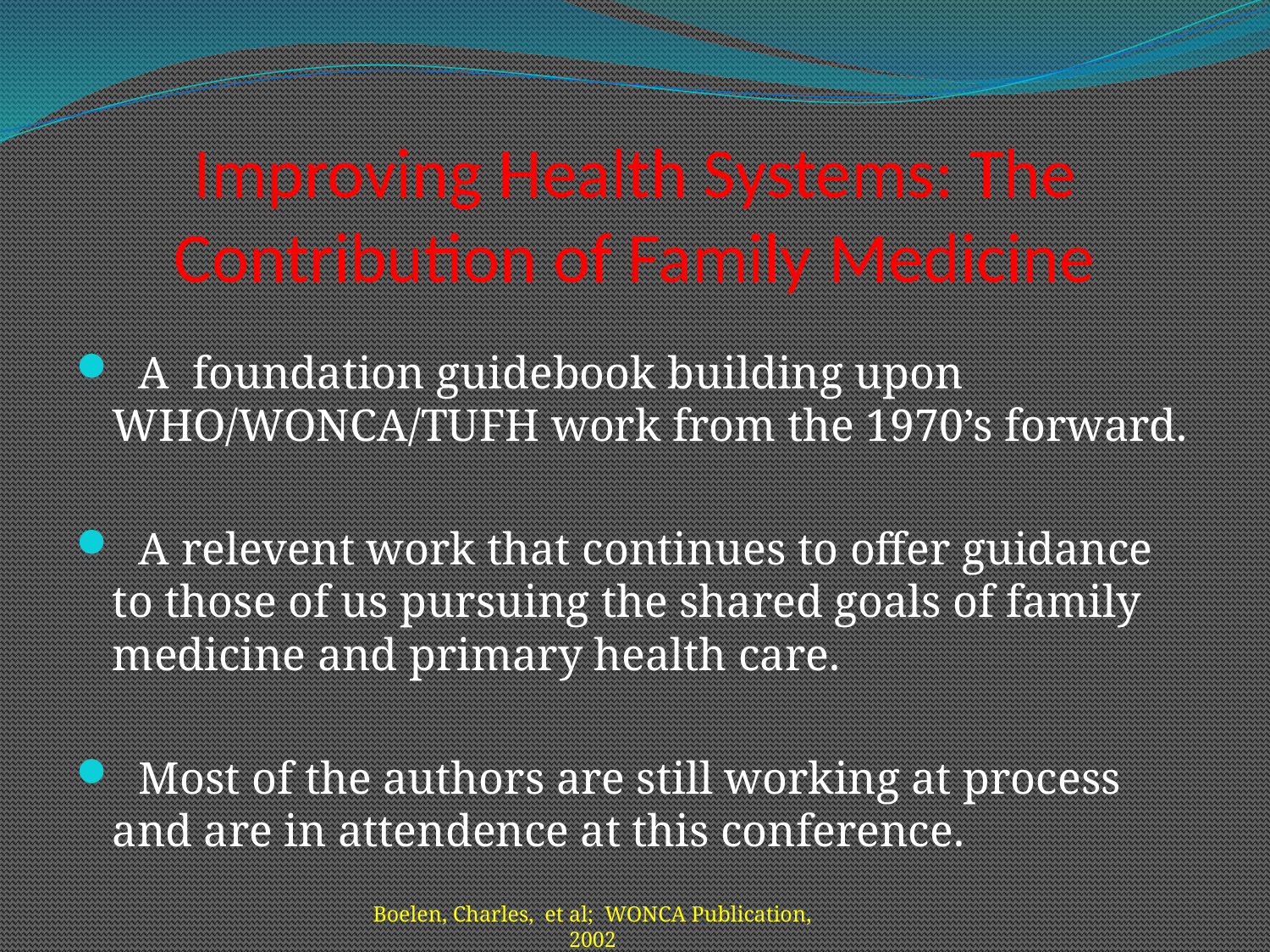

# Improving Health Systems: The Contribution of Family Medicine
  A  foundation guidebook building upon WHO/WONCA/TUFH work from the 1970’s forward.

  A relevent work that continues to offer guidance to those of us pursuing the shared goals of family medicine and primary health care.

  Most of the authors are still working at process and are in attendence at this conference.
Boelen, Charles,  et al;  WONCA Publication, 2002